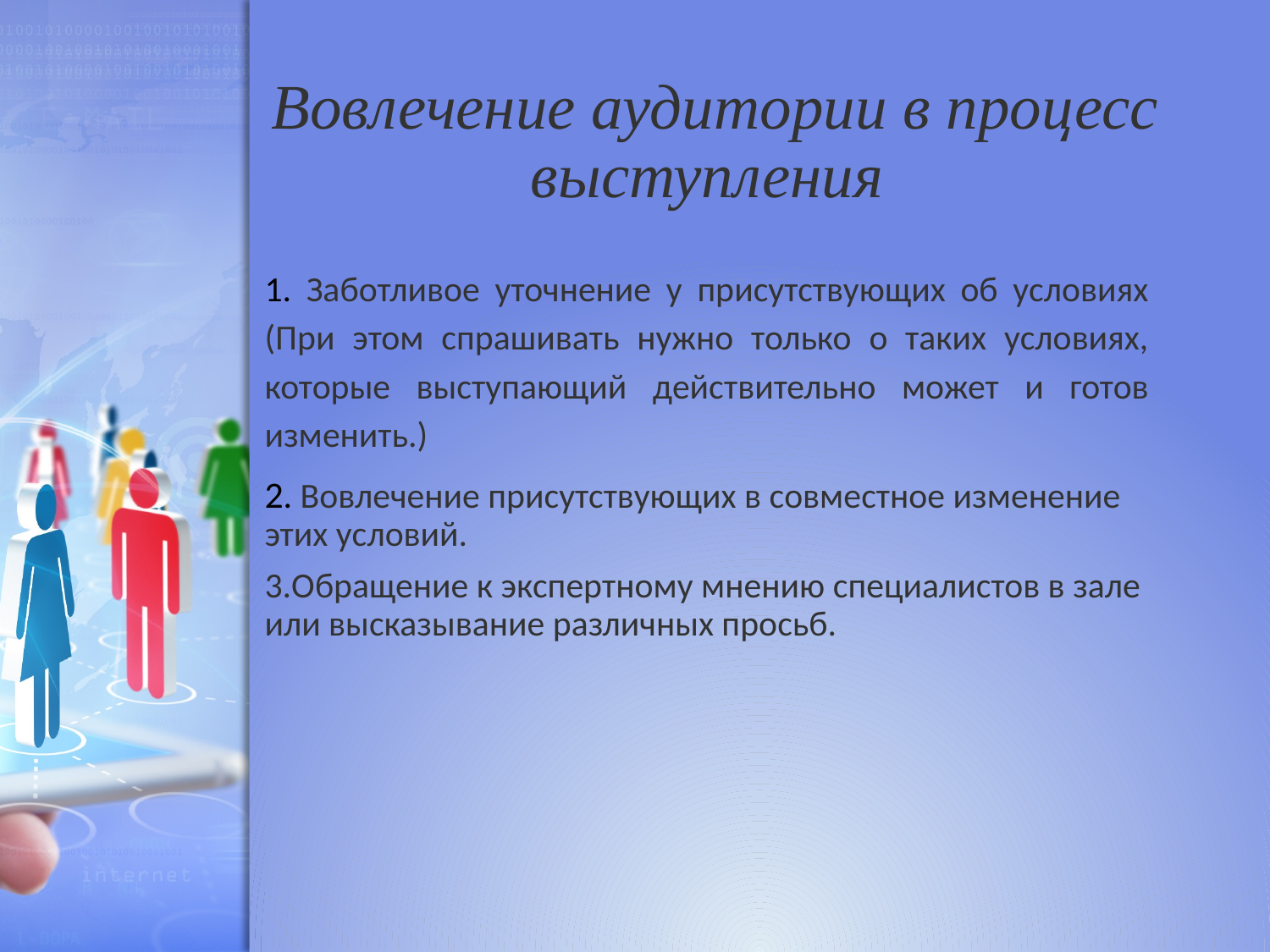

# Вовлечение аудитории в процесс выступления
1. Заботливое уточнение у присутствующих об условиях (При этом спрашивать нужно только о таких условиях, которые выступающий действительно может и готов изменить.)
2. Вовлечение присутствующих в совместное изменение этих условий.
3.Обращение к экспертному мнению специалистов в зале или высказывание различных просьб.